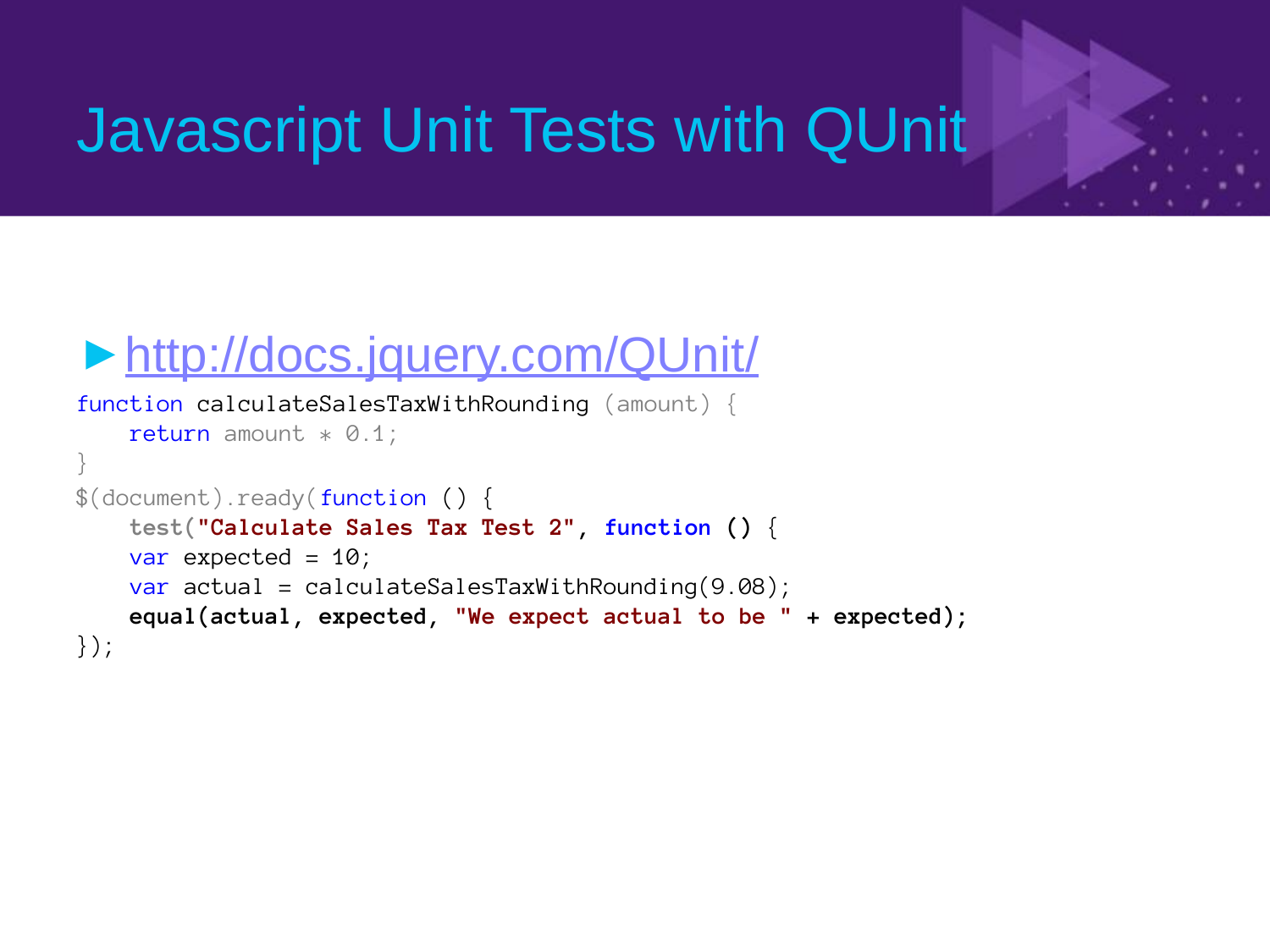

# Javascript Unit Tests with QUnit
http://docs.jquery.com/QUnit/
function calculateSalesTaxWithRounding (amount) {
    return amount * 0.1;
}
$(document).ready(function () {
    test("Calculate Sales Tax Test 2", function () {
    var expected = 10;
    var actual = calculateSalesTaxWithRounding(9.08);
    equal(actual, expected, "We expect actual to be " + expected);
});